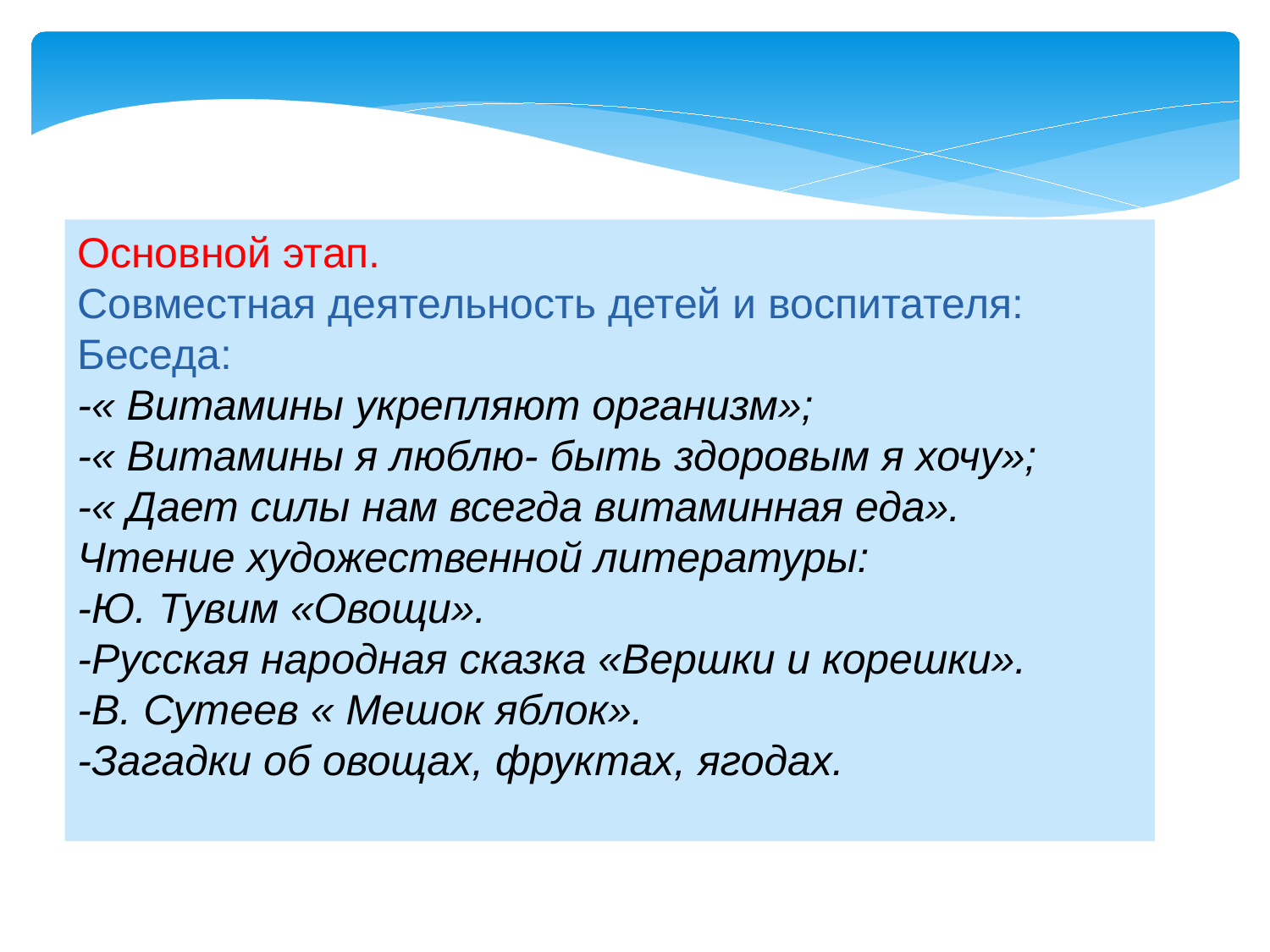

Основной этап.
Совместная деятельность детей и воспитателя:
Беседа:
-« Витамины укрепляют организм»;
-« Витамины я люблю- быть здоровым я хочу»;
-« Дает силы нам всегда витаминная еда».
Чтение художественной литературы:
-Ю. Тувим «Овощи».
-Русская народная сказка «Вершки и корешки».
-В. Сутеев « Мешок яблок».
-Загадки об овощах, фруктах, ягодах.